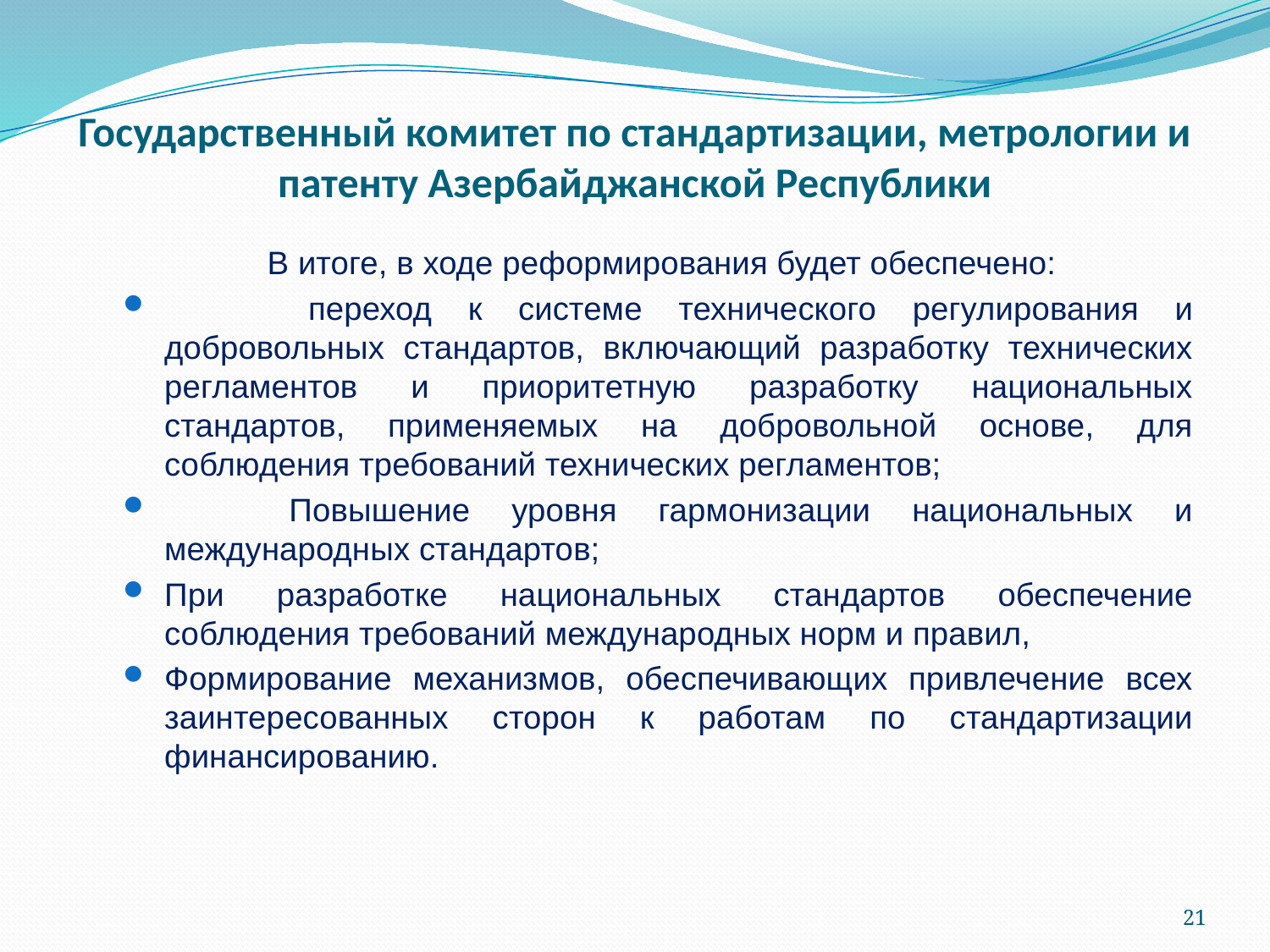

# Государственный комитет по стандартизации, метрологии и патенту Азербайджанской Республики
В итоге, в ходе реформирования будет обеспечено:
 	переход к системе технического регулирования и добровольных стандартов, включающий разработку технических регламентов и приоритетную разработку национальных стандартов, применяемых на добровольной основе, для соблюдения требований технических регламентов;
   Повышение уровня гармонизации национальных и международных стандартов;
При разработке национальных стандартов обеспечение соблюдения требований международных норм и правил,
Формирование механизмов, обеспечивающих привлечение всех заинтересованных сторон к работам по стандартизации финансированию.

21